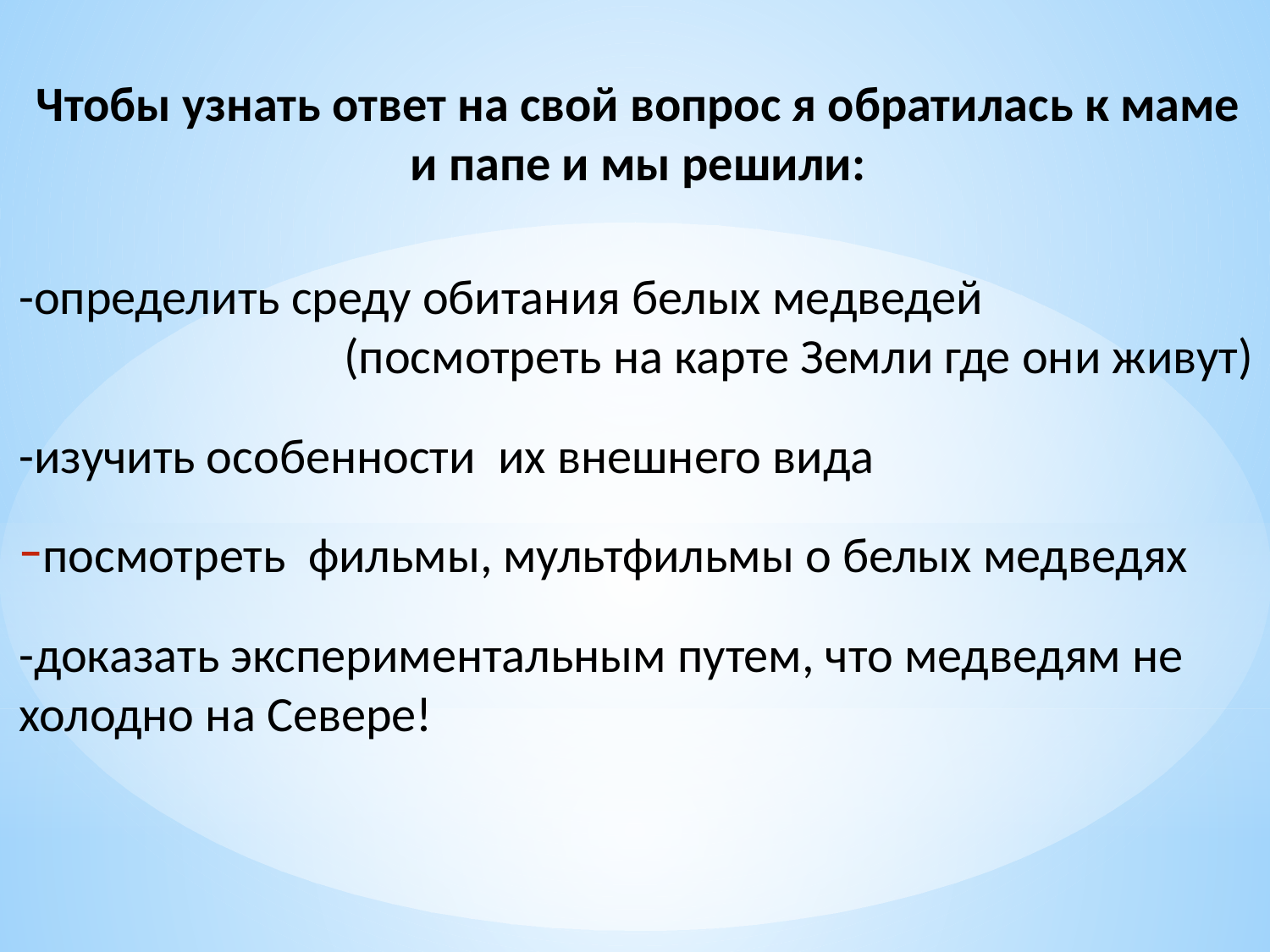

Чтобы узнать ответ на свой вопрос я обратилась к маме и папе и мы решили:
-определить среду обитания белых медведей                                                      (посмотреть на карте Земли где они живут)

-изучить особенности  их внешнего вида

посмотреть  фильмы, мультфильмы о белых медведях

-доказать экспериментальным путем, что медведям не холодно на Севере!